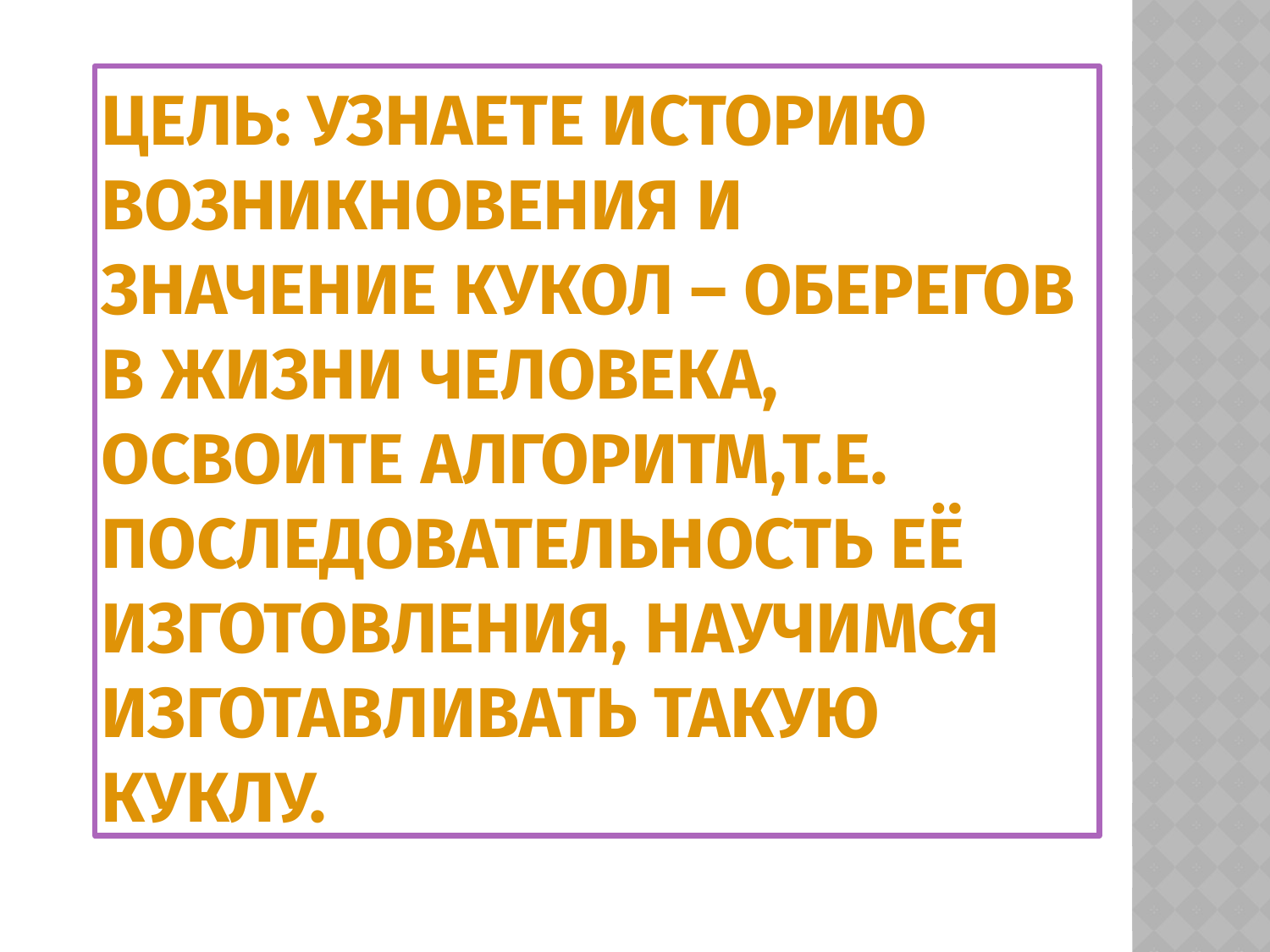

# Цель: узнаете историю возникновения и значение кукол – оберегов в жизни человека, освоите алгоритм,т.е. последовательность её изготовления, Научимся изготавливать такую куклу.